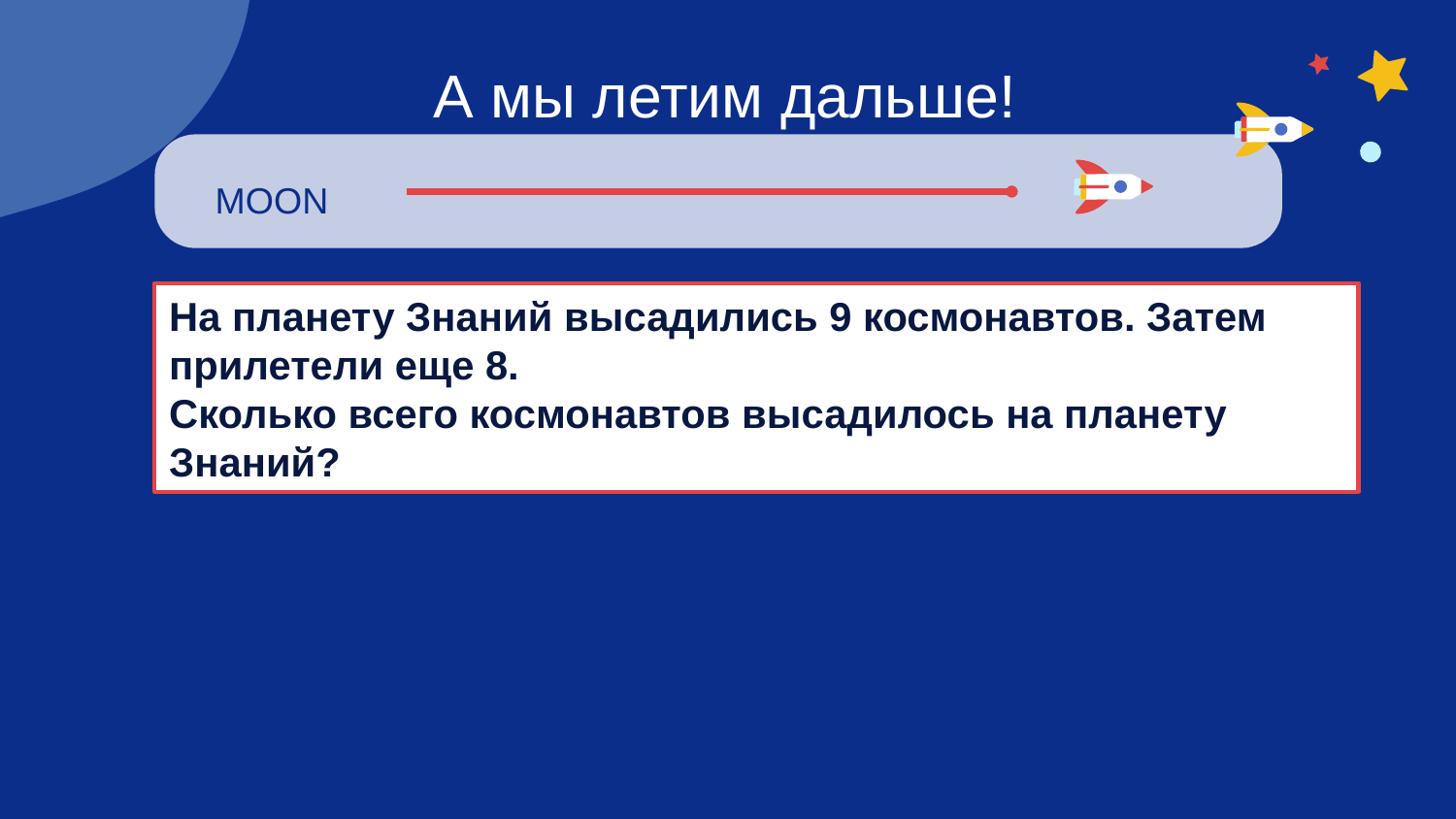

# А мы летим дальше!

MOON
На планету Знаний высадились 9 космонавтов. Затем прилетели еще 8.
Сколько всего космонавтов высадилось на планету Знаний?
Mercury